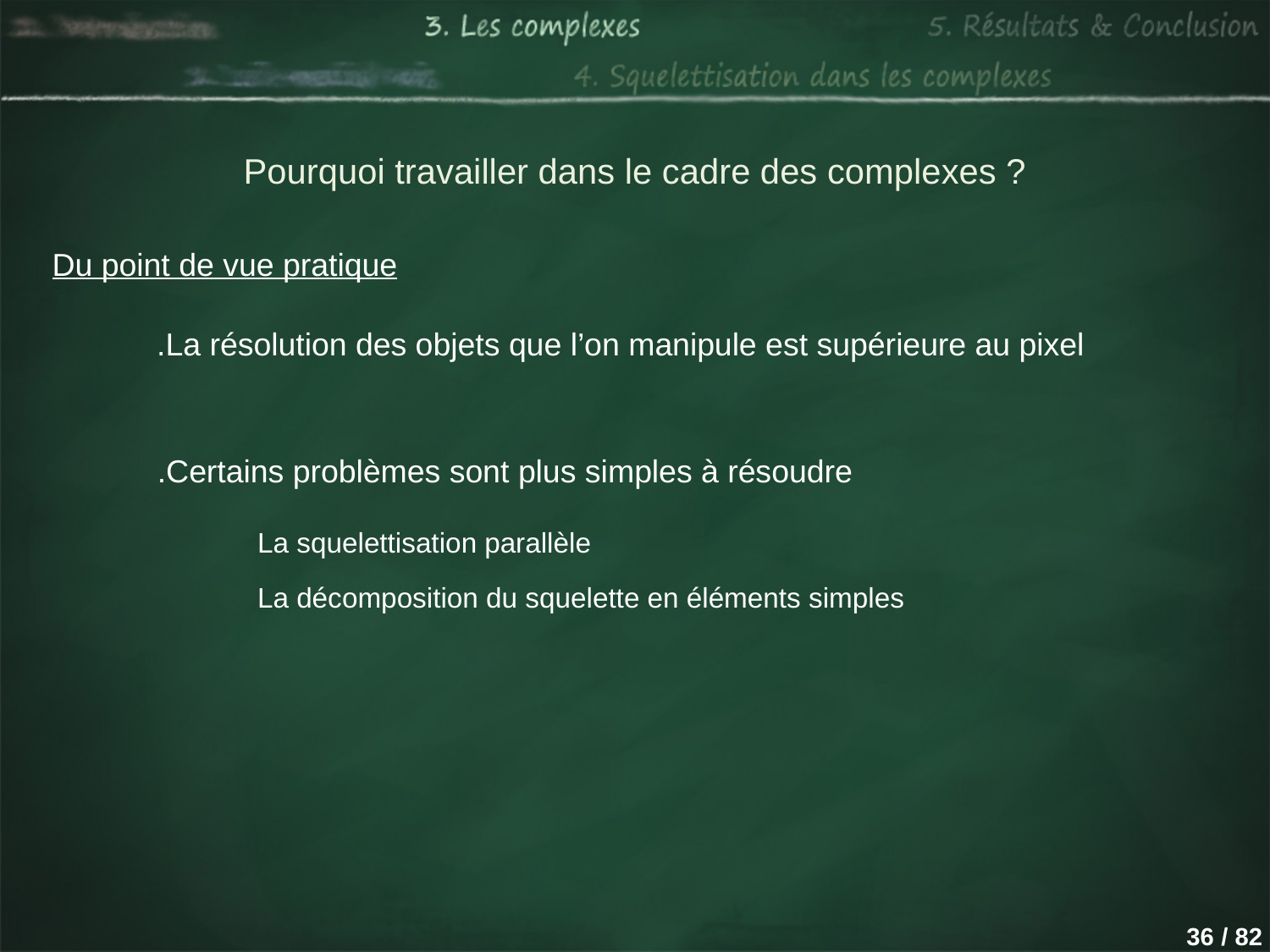

Pourquoi travailler dans le cadre des complexes ?
Du point de vue pratique
.La résolution des objets que l’on manipule est supérieure au pixel
.Certains problèmes sont plus simples à résoudre
La squelettisation parallèle
La décomposition du squelette en éléments simples